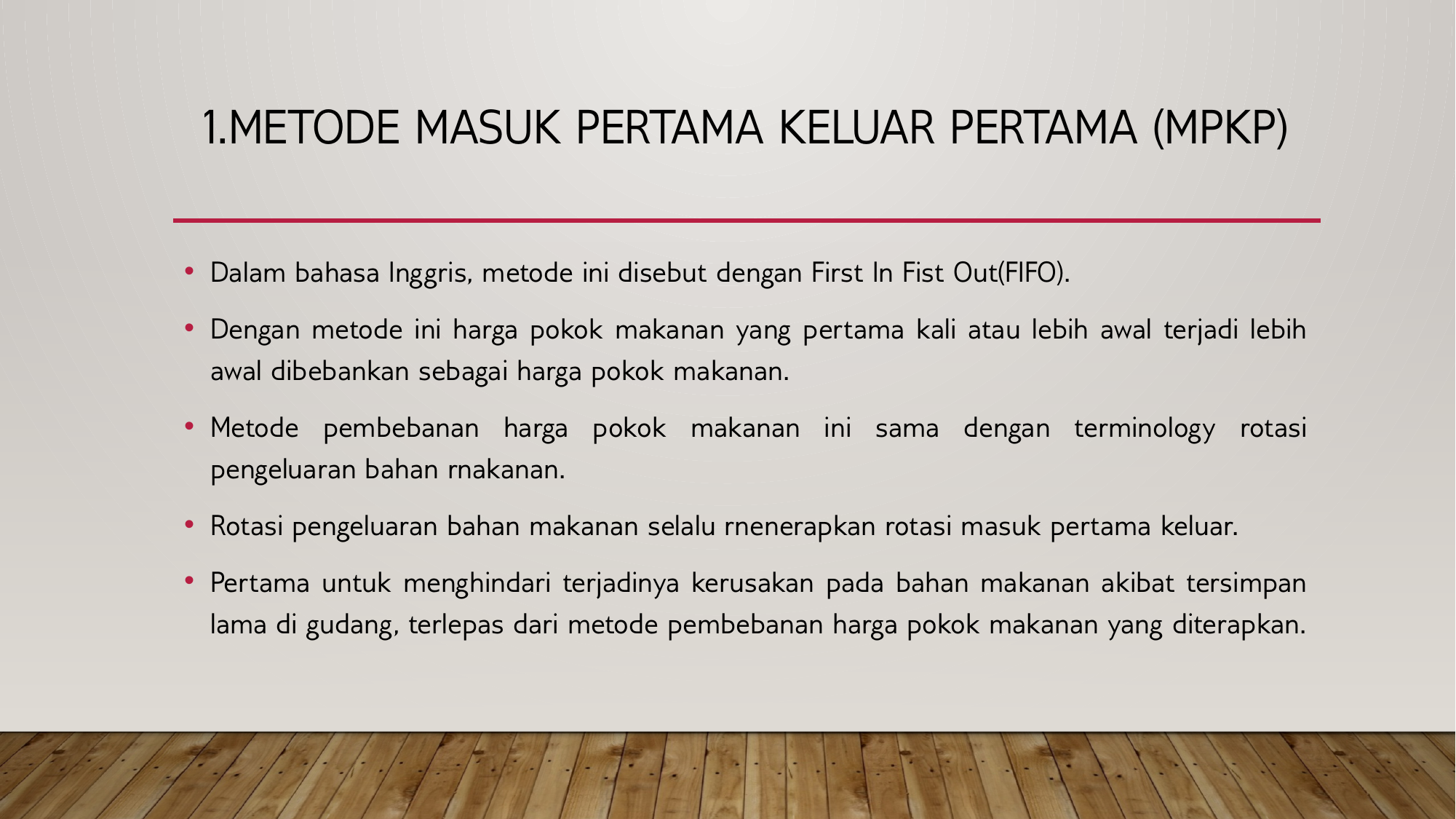

# 1.Metode Masuk Pertama Keluar Pertama (MPKP)
Dalam bahasa Inggris, metode ini disebut dengan First In Fist Out(FIFO).
Dengan metode ini harga pokok makanan yang pertama kali atau lebih awal terjadi lebih awal dibebankan sebagai harga pokok makanan.
Metode pembebanan harga pokok makanan ini sama dengan terminology rotasi pengeluaran bahan rnakanan.
Rotasi pengeluaran bahan makanan selalu rnenerapkan rotasi masuk pertama keluar.
Pertama untuk menghindari terjadinya kerusakan pada bahan makanan akibat tersimpan lama di gudang, terlepas dari metode pembebanan harga pokok makanan yang diterapkan.